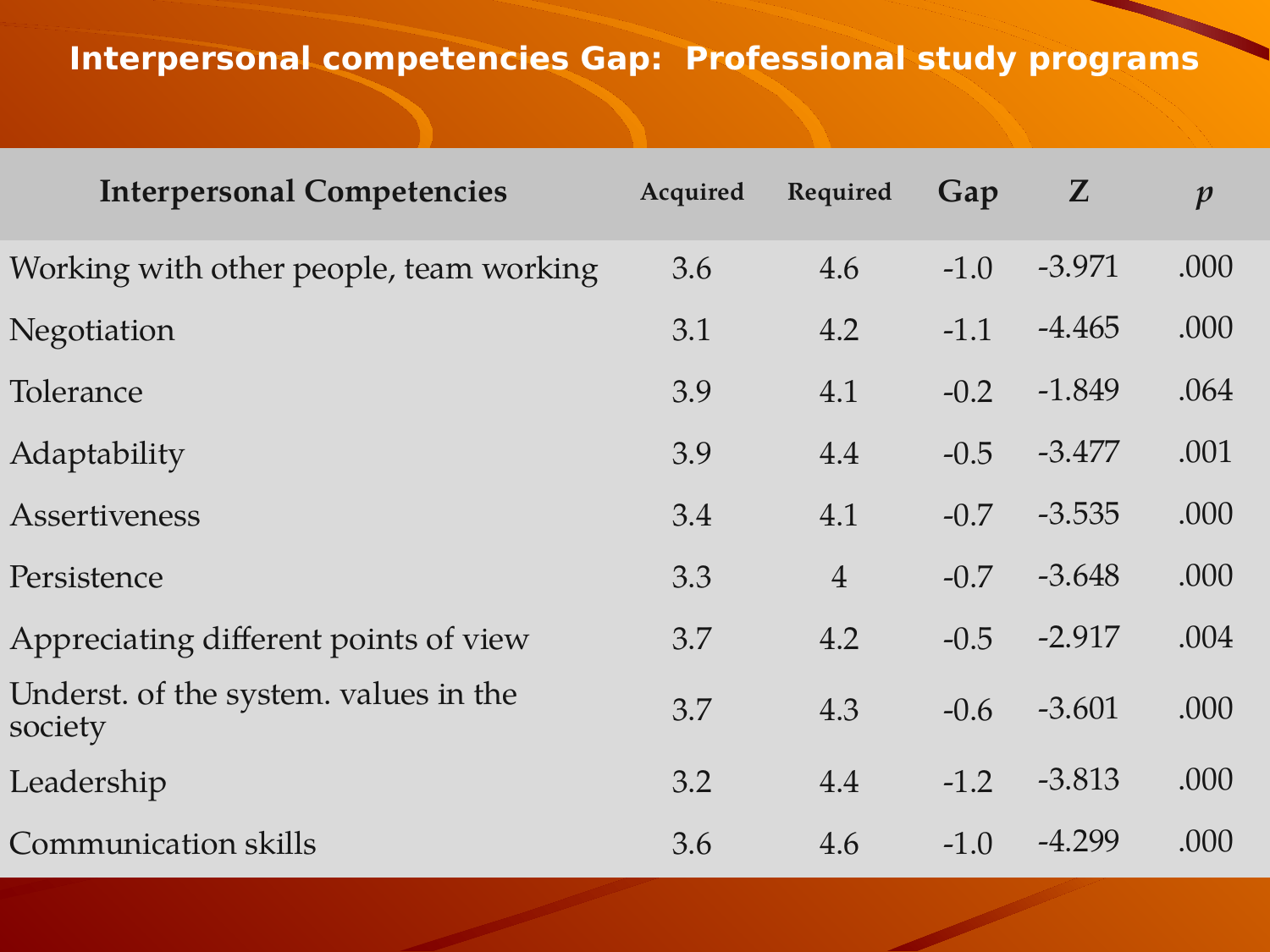

Interpersonal competencies Gap:  Professional study programs
| Interpersonal Competencies | Acquired | Required | Gap | Z | p |
| --- | --- | --- | --- | --- | --- |
| Working with other people, team working | 3.6 | 4.6 | -1.0 | -3.971 | .000 |
| Negotiation | 3.1 | 4.2 | -1.1 | -4.465 | .000 |
| Tolerance | 3.9 | 4.1 | -0.2 | -1.849 | .064 |
| Adaptability | 3.9 | 4.4 | -0.5 | -3.477 | .001 |
| Assertiveness | 3.4 | 4.1 | -0.7 | -3.535 | .000 |
| Persistence | 3.3 | 4 | -0.7 | -3.648 | .000 |
| Appreciating different points of view | 3.7 | 4.2 | -0.5 | -2.917 | .004 |
| Underst. of the system. values in the society | 3.7 | 4.3 | -0.6 | -3.601 | .000 |
| Leadership | 3.2 | 4.4 | -1.2 | -3.813 | .000 |
| Communication skills | 3.6 | 4.6 | -1.0 | -4.299 | .000 |